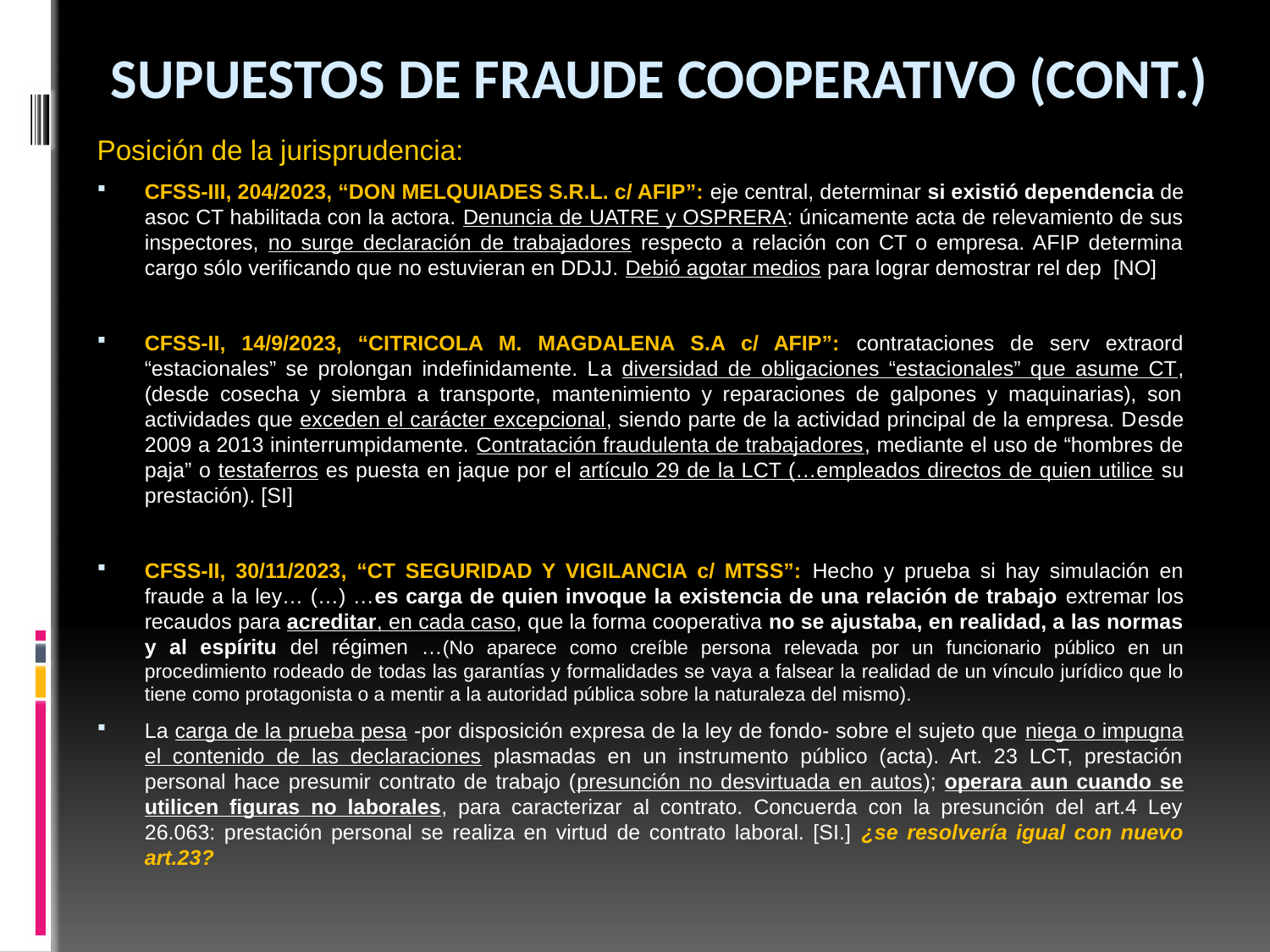

# Supuestos de fraude cooperativo (CONT.)
Posición de la jurisprudencia:
CFSS-III, 204/2023, “DON MELQUIADES S.R.L. c/ AFIP”: eje central, determinar si existió dependencia de asoc CT habilitada con la actora. Denuncia de UATRE y OSPRERA: únicamente acta de relevamiento de sus inspectores, no surge declaración de trabajadores respecto a relación con CT o empresa. AFIP determina cargo sólo verificando que no estuvieran en DDJJ. Debió agotar medios para lograr demostrar rel dep  [NO]

CFSS-II, 14/9/2023, “CITRICOLA M. MAGDALENA S.A c/ AFIP”: contrataciones de serv extraord “estacionales” se prolongan indefinidamente. La diversidad de obligaciones “estacionales” que asume CT, (desde cosecha y siembra a transporte, mantenimiento y reparaciones de galpones y maquinarias), son actividades que exceden el carácter excepcional, siendo parte de la actividad principal de la empresa. Desde 2009 a 2013 ininterrumpidamente. Contratación fraudulenta de trabajadores, mediante el uso de “hombres de paja” o testaferros es puesta en jaque por el artículo 29 de la LCT (…empleados directos de quien utilice su prestación). [SI]

CFSS-II, 30/11/2023, “CT SEGURIDAD Y VIGILANCIA c/ MTSS”: Hecho y prueba si hay simulación en fraude a la ley… (…) …es carga de quien invoque la existencia de una relación de trabajo extremar los recaudos para acreditar, en cada caso, que la forma cooperativa no se ajustaba, en realidad, a las normas y al espíritu del régimen …(No aparece como creíble persona relevada por un funcionario público en un procedimiento rodeado de todas las garantías y formalidades se vaya a falsear la realidad de un vínculo jurídico que lo tiene como protagonista o a mentir a la autoridad pública sobre la naturaleza del mismo).
La carga de la prueba pesa -por disposición expresa de la ley de fondo- sobre el sujeto que niega o impugna el contenido de las declaraciones plasmadas en un instrumento público (acta). Art. 23 LCT, prestación personal hace presumir contrato de trabajo (presunción no desvirtuada en autos); operara aun cuando se utilicen figuras no laborales, para caracterizar al contrato. Concuerda con la presunción del art.4 Ley 26.063: prestación personal se realiza en virtud de contrato laboral. [SI.] ¿se resolvería igual con nuevo art.23?